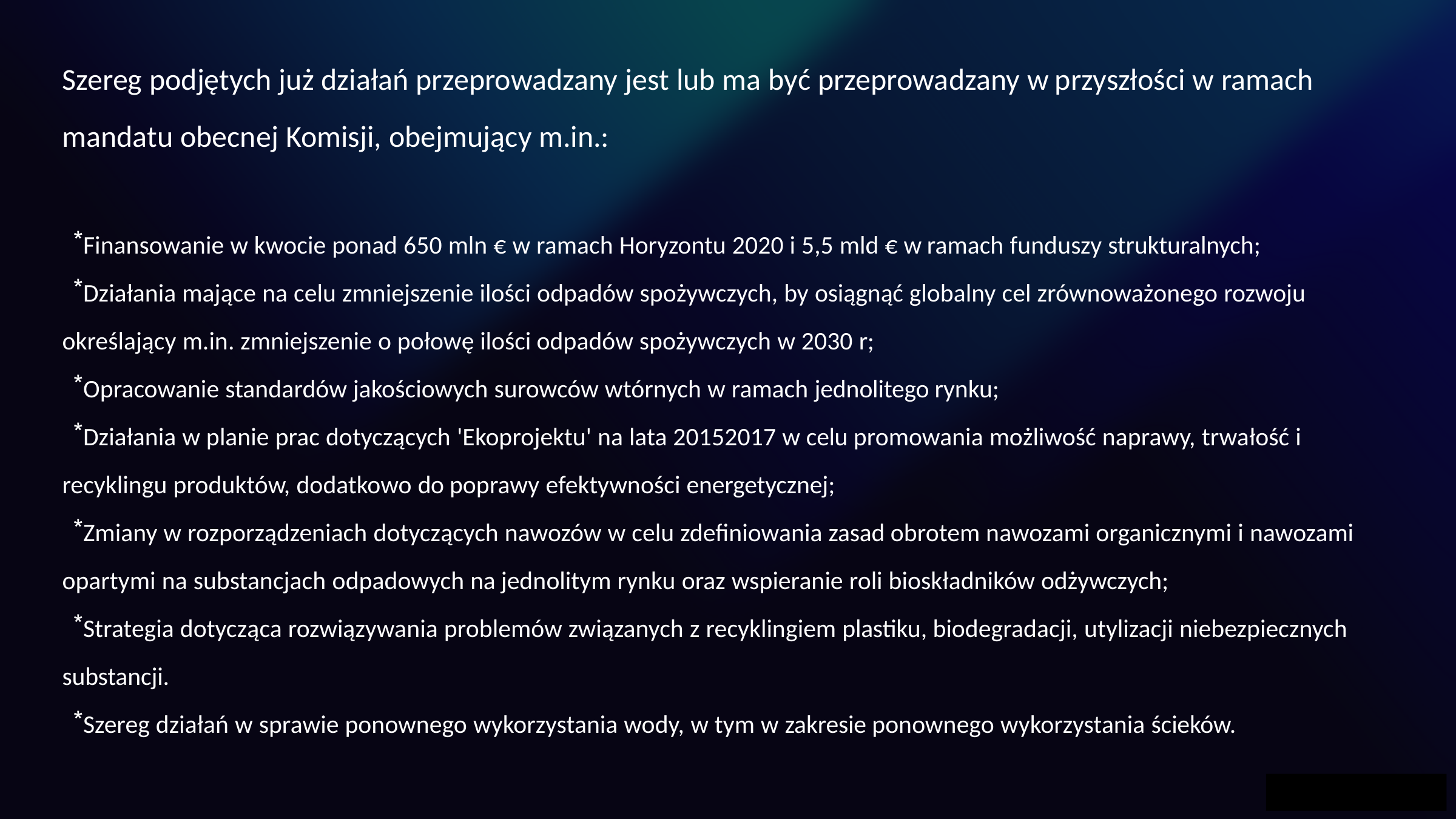

Szereg podjętych już działań przeprowadzany jest lub ma być przeprowadzany w przyszłości w ramach mandatu obecnej Komisji, obejmujący m.in.:

Finansowanie w kwocie ponad 650 mln € w ramach Horyzontu 2020 i 5,5 mld € w ramach funduszy strukturalnych;
Działania mające na celu zmniejszenie ilości odpadów spożywczych, by osiągnąć globalny cel zrównoważonego rozwoju określający m.in. zmniejszenie o połowę ilości odpadów spożywczych w 2030 r;
Opracowanie standardów jakościowych surowców wtórnych w ramach jednolitego rynku;
Działania w planie prac dotyczących 'Ekoprojektu' na lata 2015­2017 w celu promowania możliwość naprawy, trwałość i recyklingu produktów, dodatkowo do poprawy efektywności energetycznej;
Zmiany w rozporządzeniach dotyczących nawozów w celu zdefiniowania zasad obrotem nawozami organicznymi i nawozami opartymi na substancjach odpadowych na jednolitym rynku oraz wspieranie roli bio­składników odżywczych;
Strategia dotycząca rozwiązywania problemów związanych z recyklingiem plastiku, biodegradacji, utylizacji niebezpiecznych substancji.
Szereg działań w sprawie ponownego wykorzystania wody, w tym w zakresie ponownego wykorzystania ścieków.